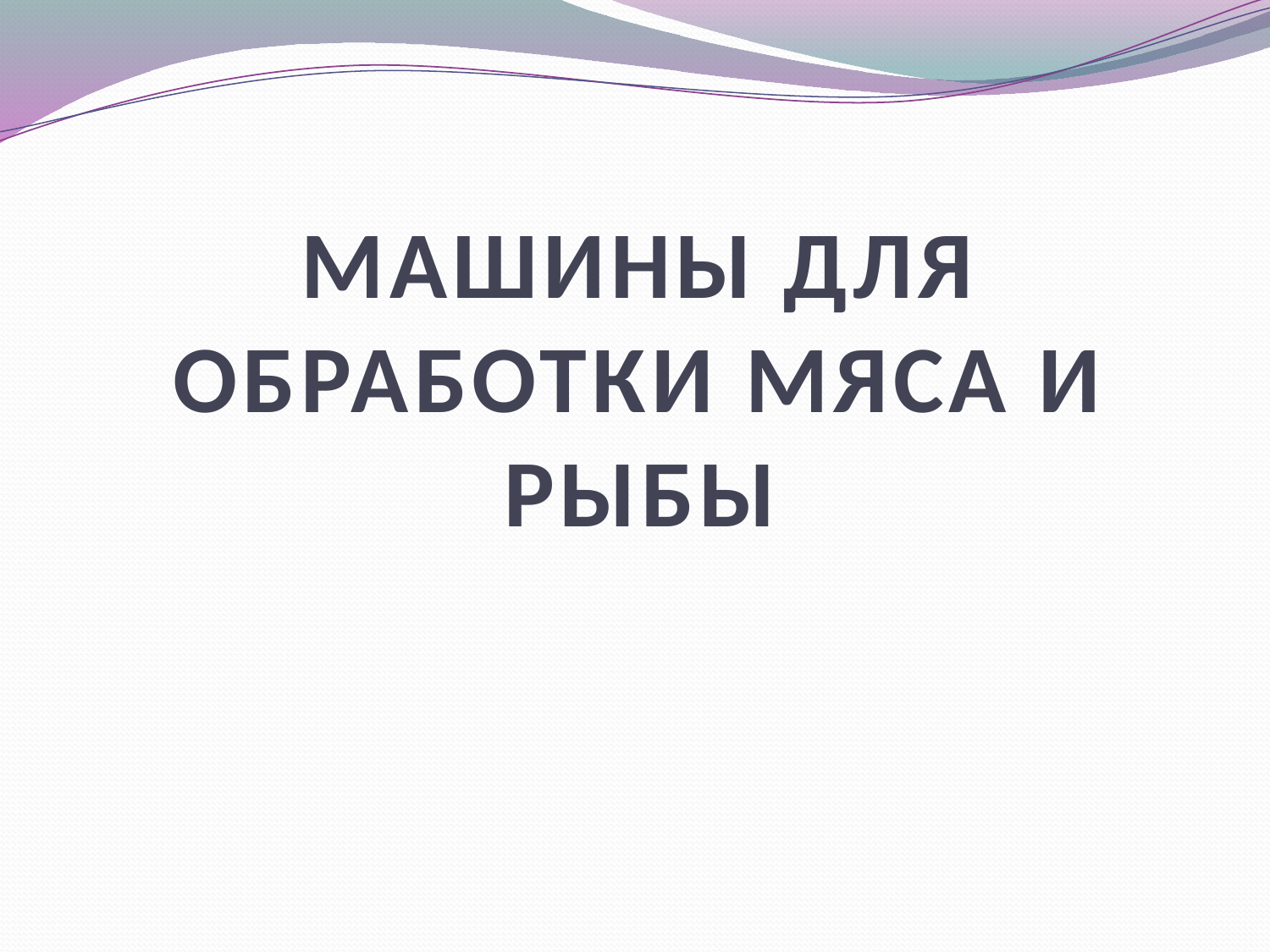

# МАШИНЫ ДЛЯ ОБРАБОТКИ МЯСА И РЫБЫ